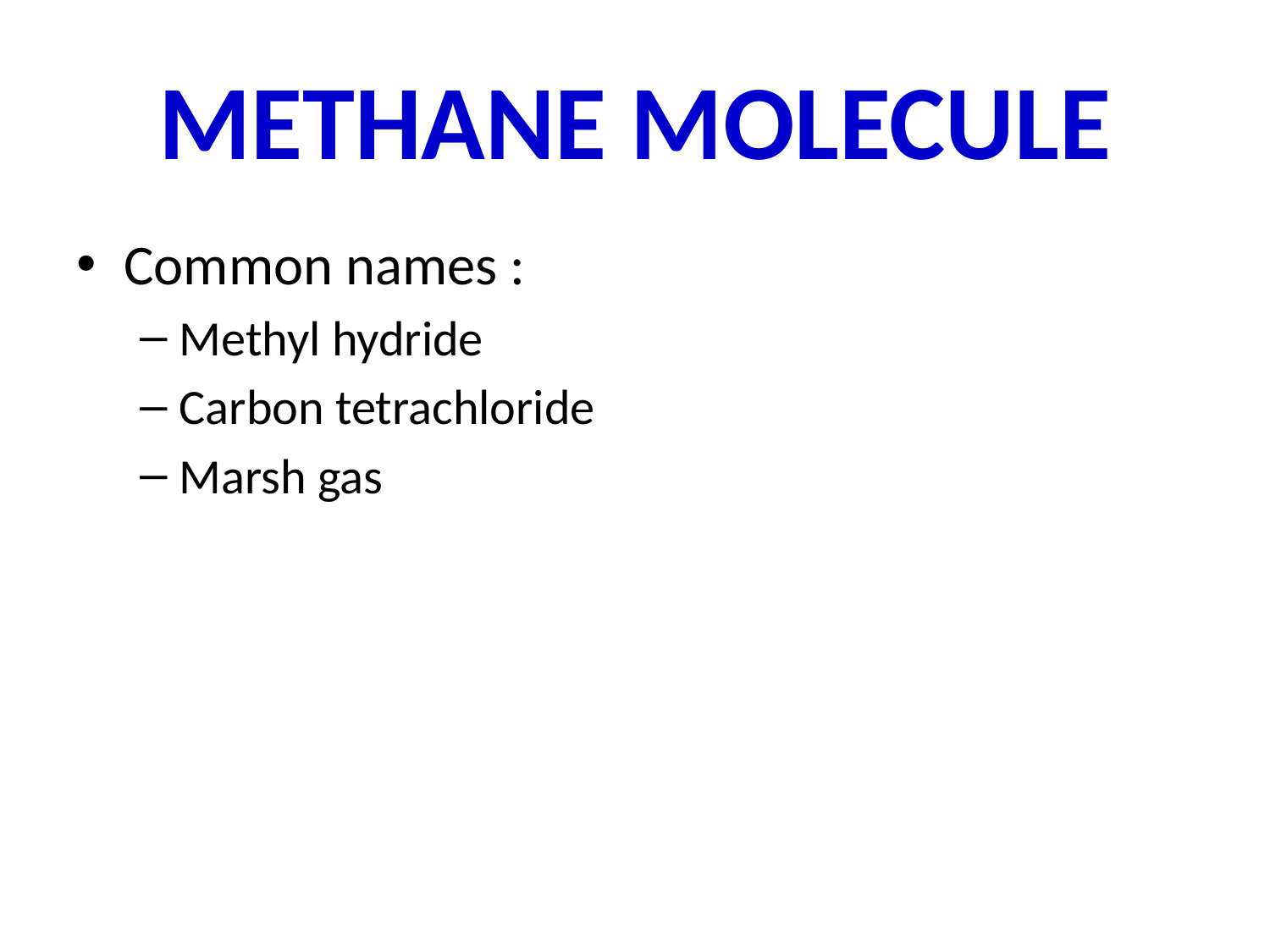

# METHANE MOLECULE
Common names :
Methyl hydride
Carbon tetrachloride
Marsh gas